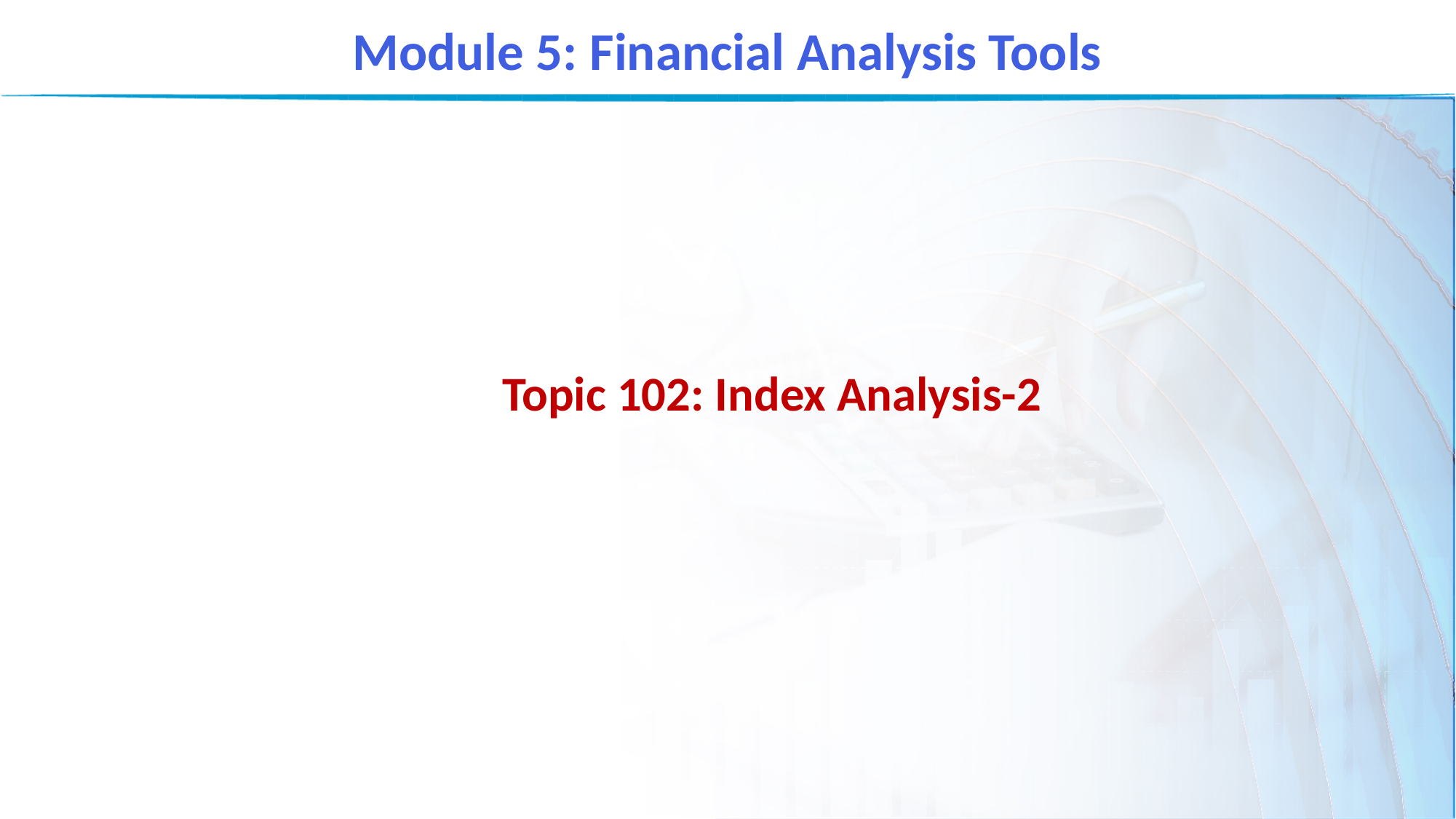

Module 5: Financial Analysis Tools
Topic 102: Index Analysis-2